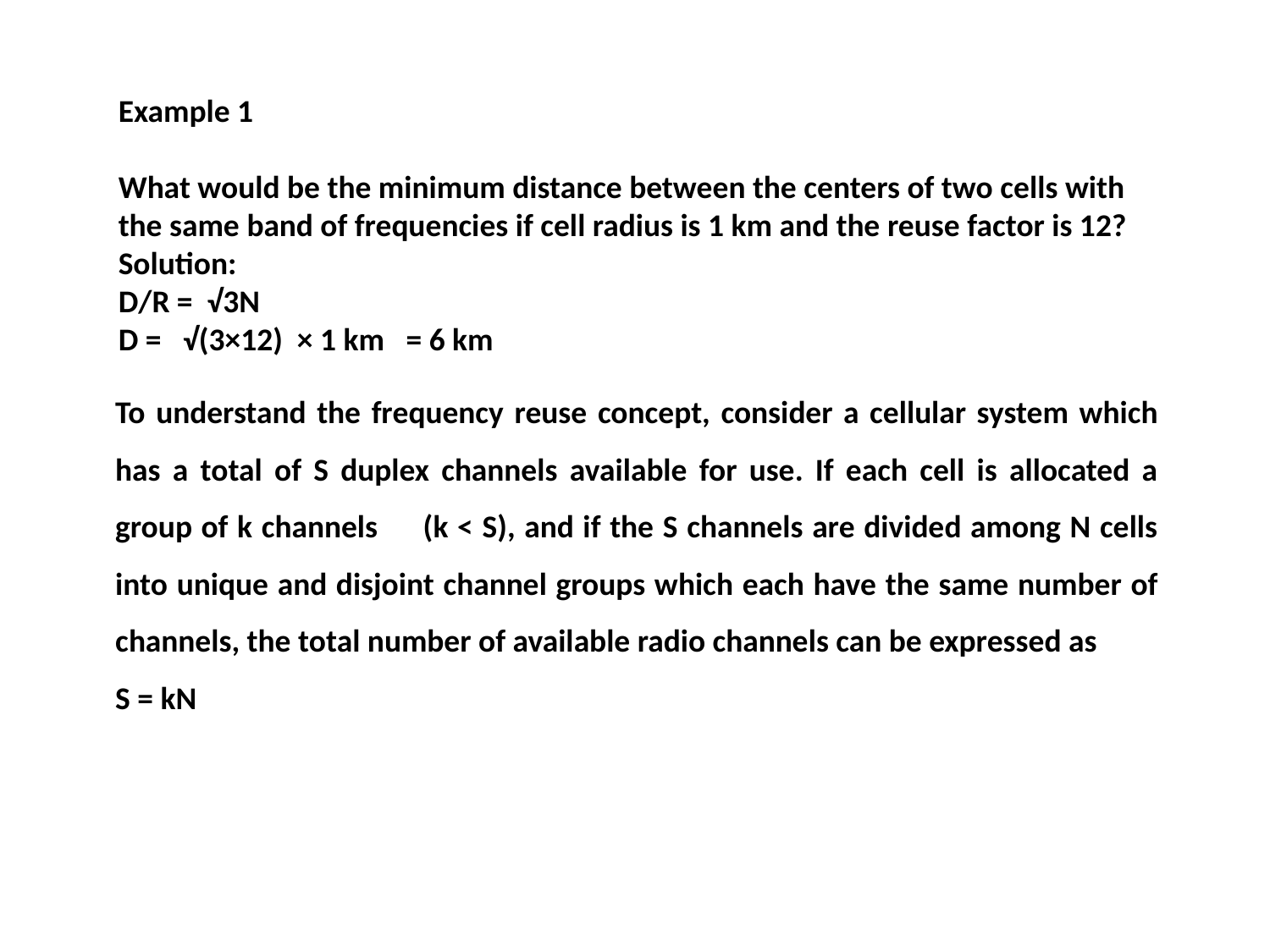

Example 1

What would be the minimum distance between the centers of two cells with the same band of frequencies if cell radius is 1 km and the reuse factor is 12?
Solution:
D/R =  √3N
D =   √(3×12)  × 1 km   = 6 km
To understand the frequency reuse concept, consider a cellular system which has a total of S duplex channels available for use. If each cell is allocated a group of k channels     (k < S), and if the S channels are divided among N cells into unique and disjoint channel groups which each have the same number of channels, the total number of available radio channels can be expressed as
S = kN